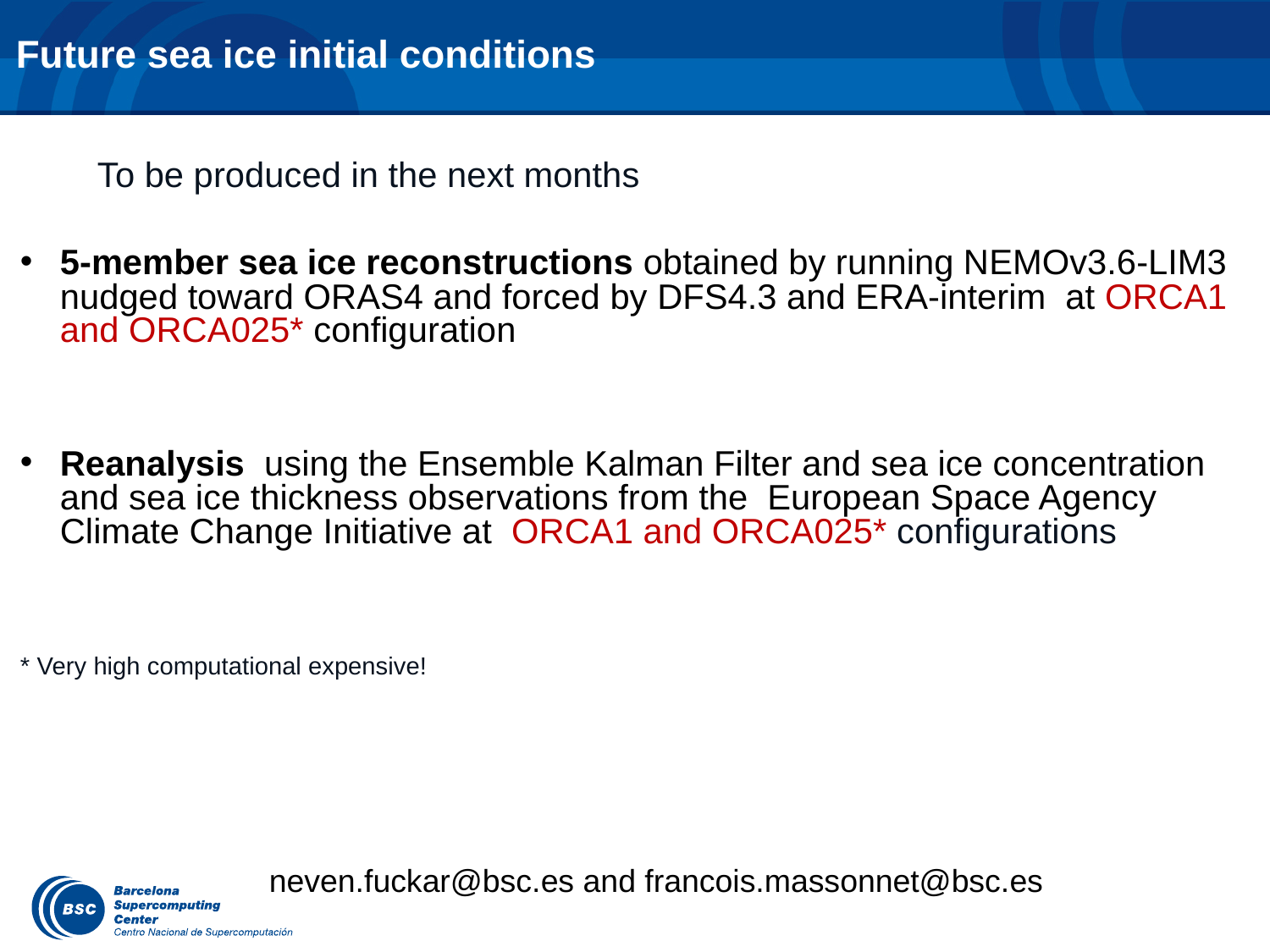

Future sea ice initial conditions
To be produced in the next months
5-member sea ice reconstructions obtained by running NEMOv3.6-LIM3 nudged toward ORAS4 and forced by DFS4.3 and ERA-interim  at ORCA1 and ORCA025* configuration

Reanalysis  using the Ensemble Kalman Filter and sea ice concentration and sea ice thickness observations from the  European Space Agency Climate Change Initiative at  ORCA1 and ORCA025* configurations

* Very high computational expensive!

neven.fuckar@bsc.es and francois.massonnet@bsc.es